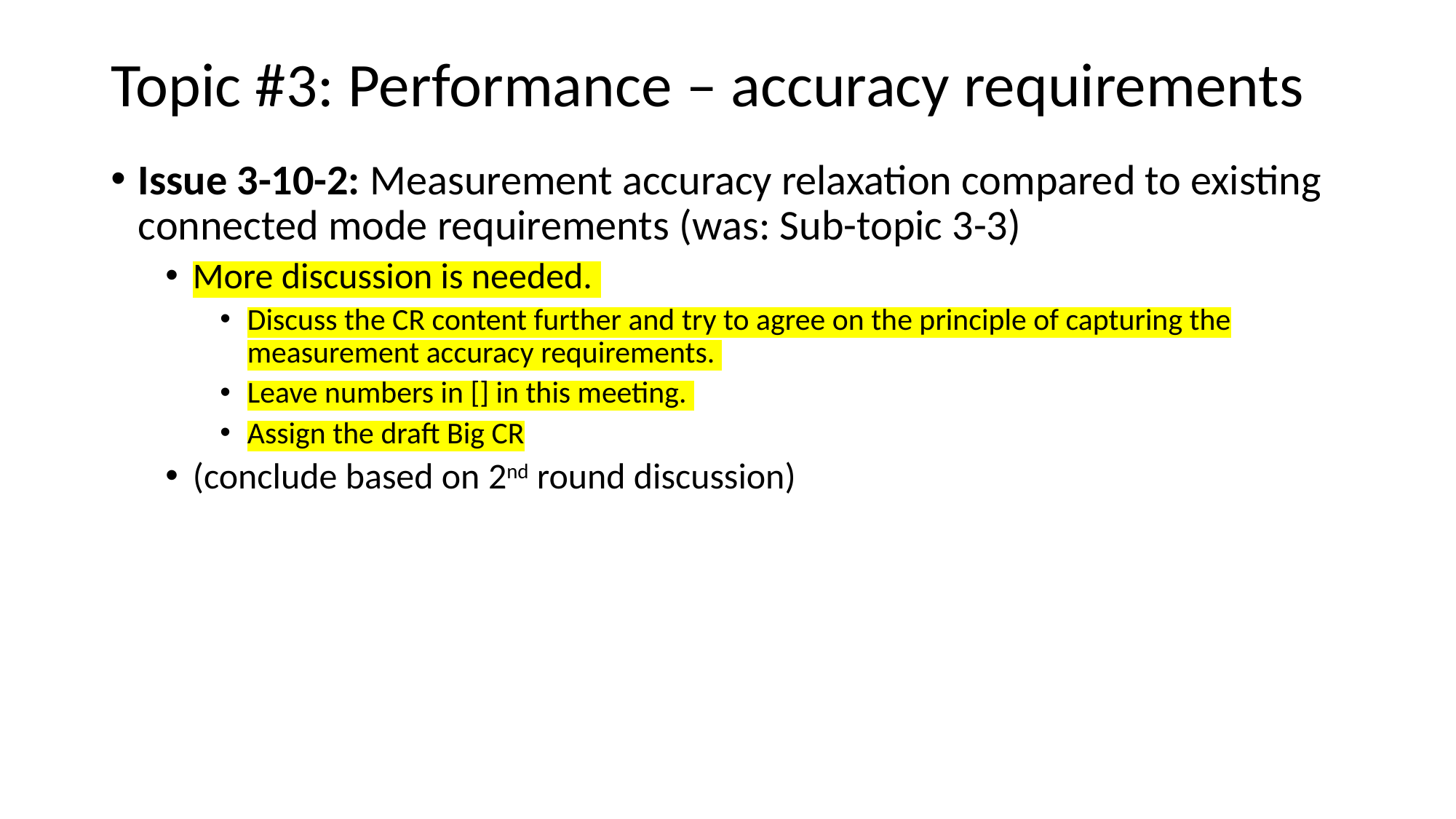

# Topic #3: Performance – accuracy requirements
Issue 3-10-2: Measurement accuracy relaxation compared to existing connected mode requirements (was: Sub-topic 3-3)
More discussion is needed.
Discuss the CR content further and try to agree on the principle of capturing the measurement accuracy requirements.
Leave numbers in [] in this meeting.
Assign the draft Big CR
(conclude based on 2nd round discussion)